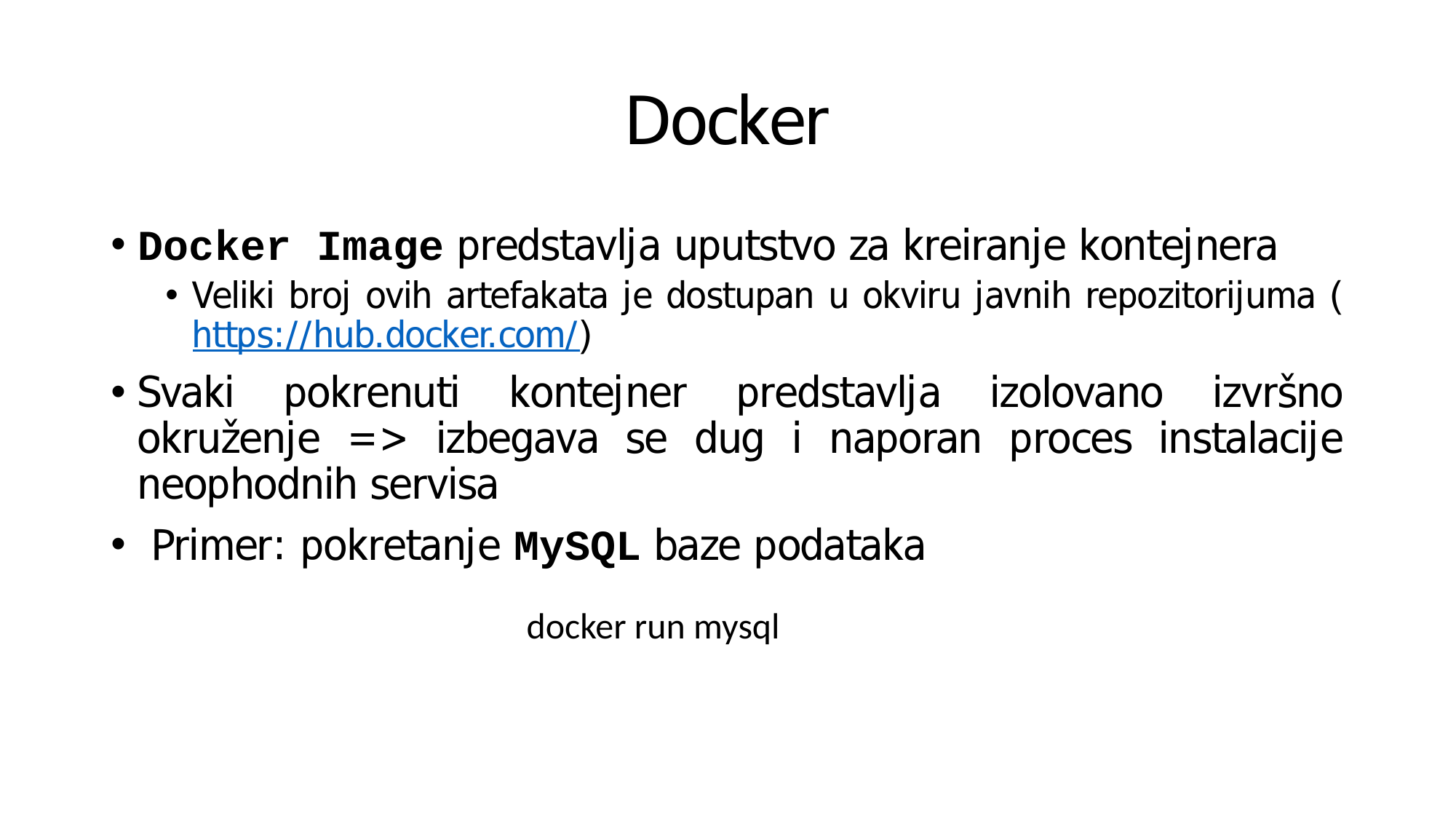

# Docker
Docker Image predstavlja uputstvo za kreiranje kontejnera
Veliki broj ovih artefakata je dostupan u okviru javnih repozitorijuma (https://hub.docker.com/)
Svaki pokrenuti kontejner predstavlja izolovano izvršno okruženje => izbegava se dug i naporan proces instalacije neophodnih servisa
 Primer: pokretanje MySQL baze podataka
docker run mysql